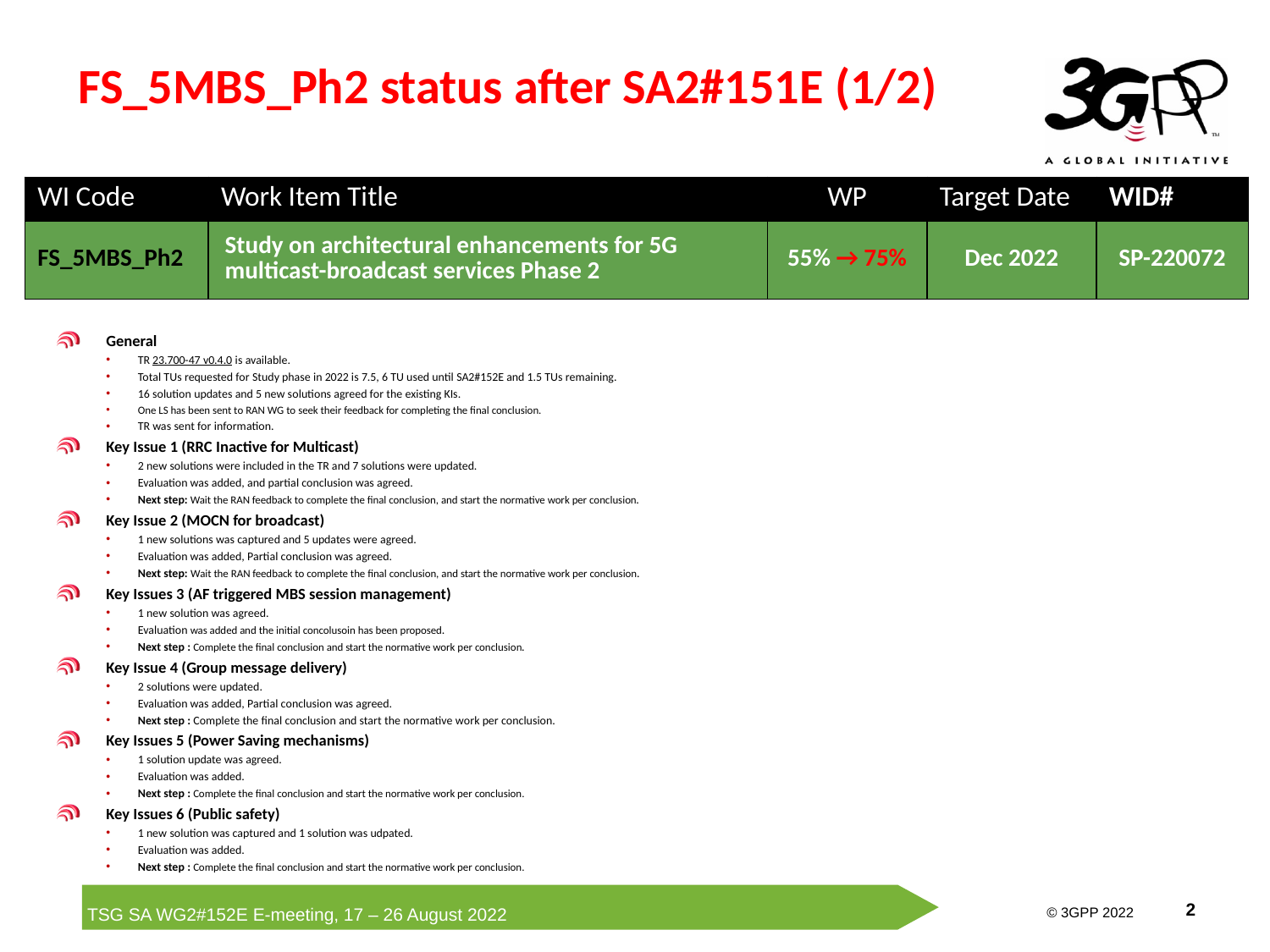

# FS_5MBS_Ph2 status after SA2#151E (1/2)
| WI Code | Work Item Title | WP | Target Date | WID# |
| --- | --- | --- | --- | --- |
| FS\_5MBS\_Ph2 | Study on architectural enhancements for 5G multicast-broadcast services Phase 2 | 55% → 75% | Dec 2022 | SP-220072 |
General
TR 23.700-47 v0.4.0 is available.
Total TUs requested for Study phase in 2022 is 7.5, 6 TU used until SA2#152E and 1.5 TUs remaining.
16 solution updates and 5 new solutions agreed for the existing KIs.
One LS has been sent to RAN WG to seek their feedback for completing the final conclusion.
TR was sent for information.
Key Issue 1 (RRC Inactive for Multicast)
2 new solutions were included in the TR and 7 solutions were updated.
Evaluation was added, and partial conclusion was agreed.
Next step: Wait the RAN feedback to complete the final conclusion, and start the normative work per conclusion.
Key Issue 2 (MOCN for broadcast)
1 new solutions was captured and 5 updates were agreed.
Evaluation was added, Partial conclusion was agreed.
Next step: Wait the RAN feedback to complete the final conclusion, and start the normative work per conclusion.
Key Issues 3 (AF triggered MBS session management)
1 new solution was agreed.
Evaluation was added and the initial concolusoin has been proposed.
Next step : Complete the final conclusion and start the normative work per conclusion.
Key Issue 4 (Group message delivery)
2 solutions were updated.
Evaluation was added, Partial conclusion was agreed.
Next step : Complete the final conclusion and start the normative work per conclusion.
Key Issues 5 (Power Saving mechanisms)
1 solution update was agreed.
Evaluation was added.
Next step : Complete the final conclusion and start the normative work per conclusion.
Key Issues 6 (Public safety)
1 new solution was captured and 1 solution was udpated.
Evaluation was added.
Next step : Complete the final conclusion and start the normative work per conclusion.